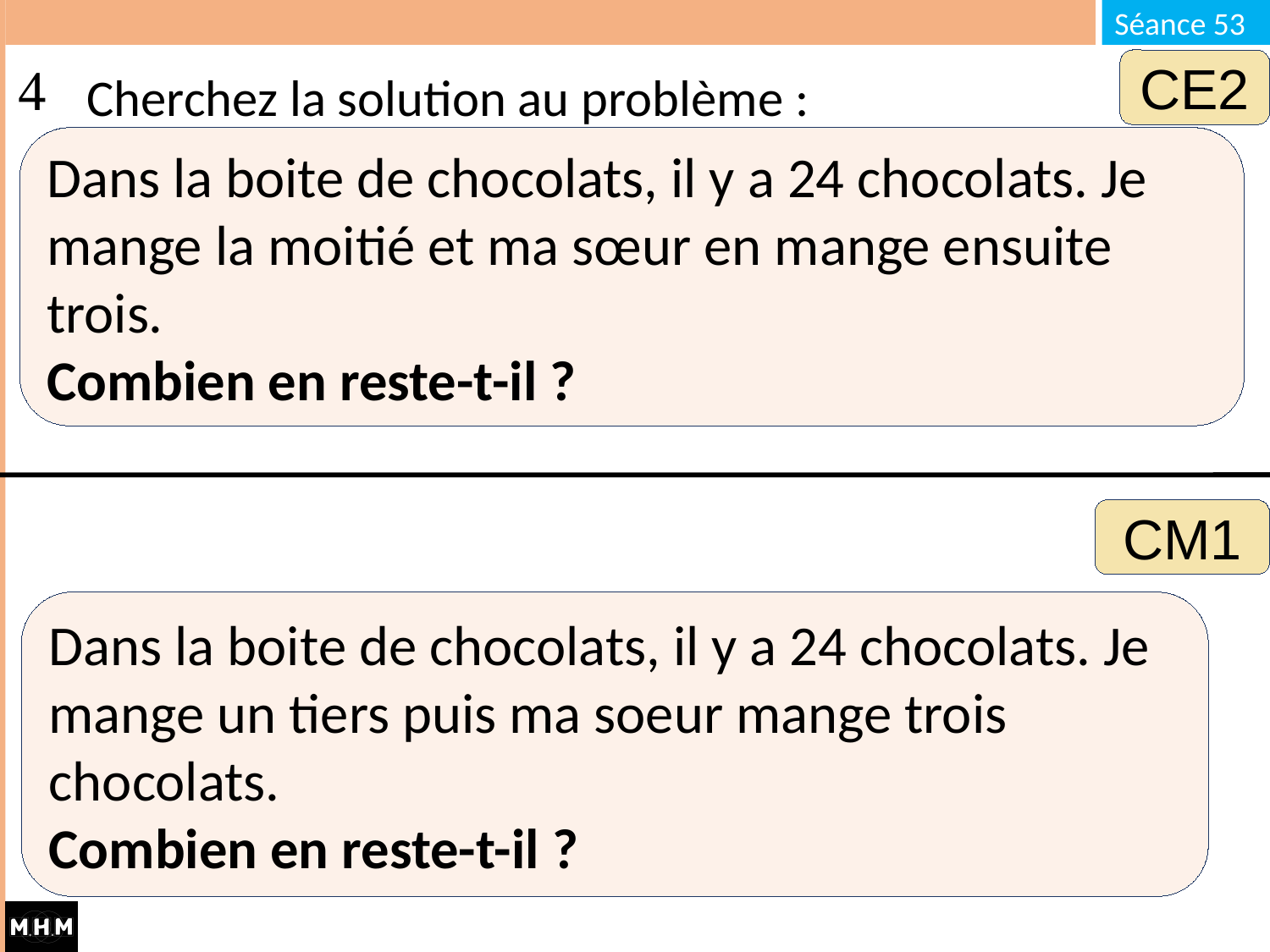

# Cherchez la solution au problème :
CE2
Dans la boite de chocolats, il y a 24 chocolats. Je mange la moitié et ma sœur en mange ensuite trois.
Combien en reste-t-il ?

CM1
Dans la boite de chocolats, il y a 24 chocolats. Je mange un tiers puis ma soeur mange trois chocolats.
Combien en reste-t-il ?